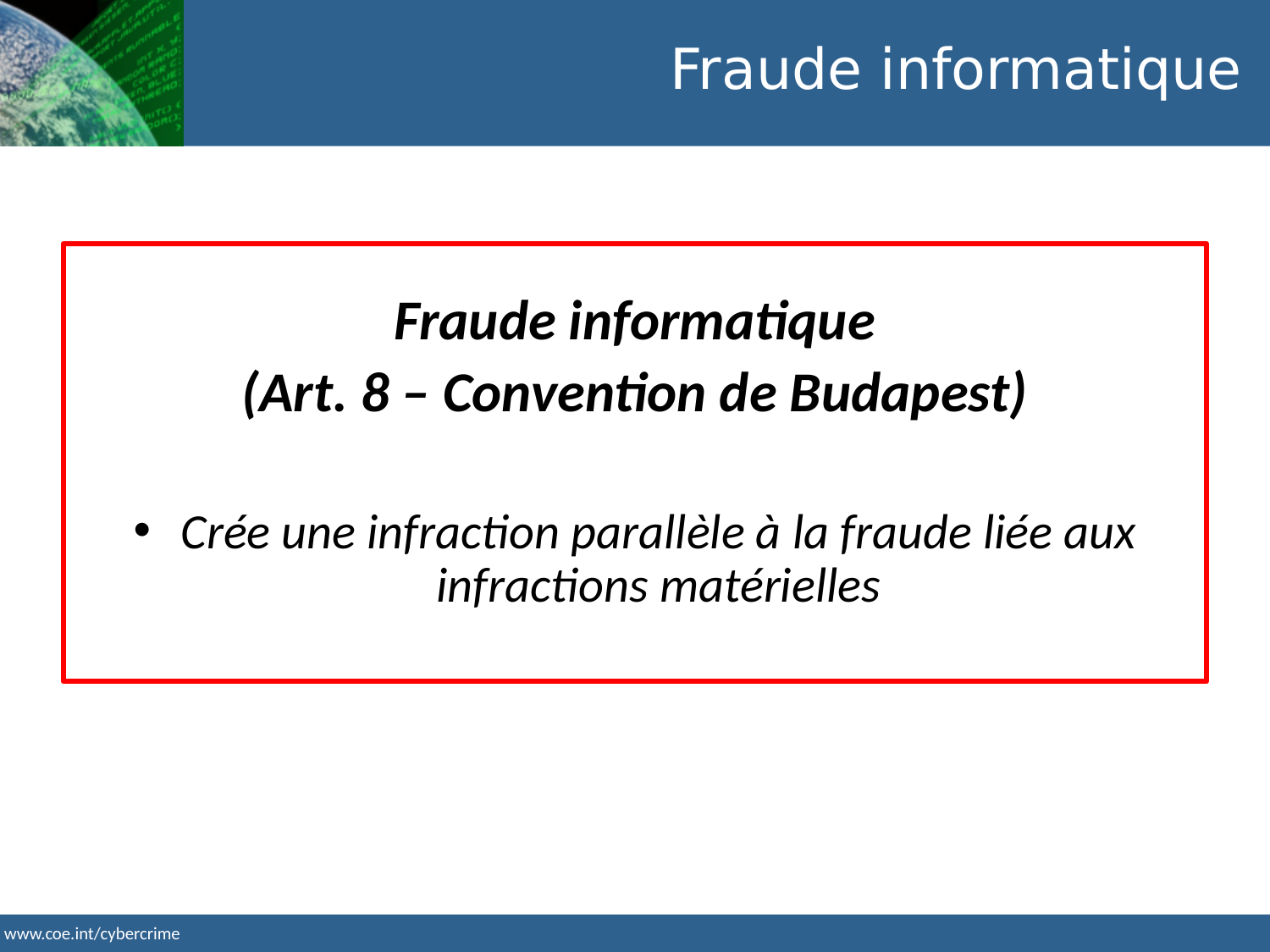

Fraude informatique

Fraude informatique
(Art. 8 – Convention de Budapest)

Crée une infraction parallèle à la fraude liée aux infractions matérielles